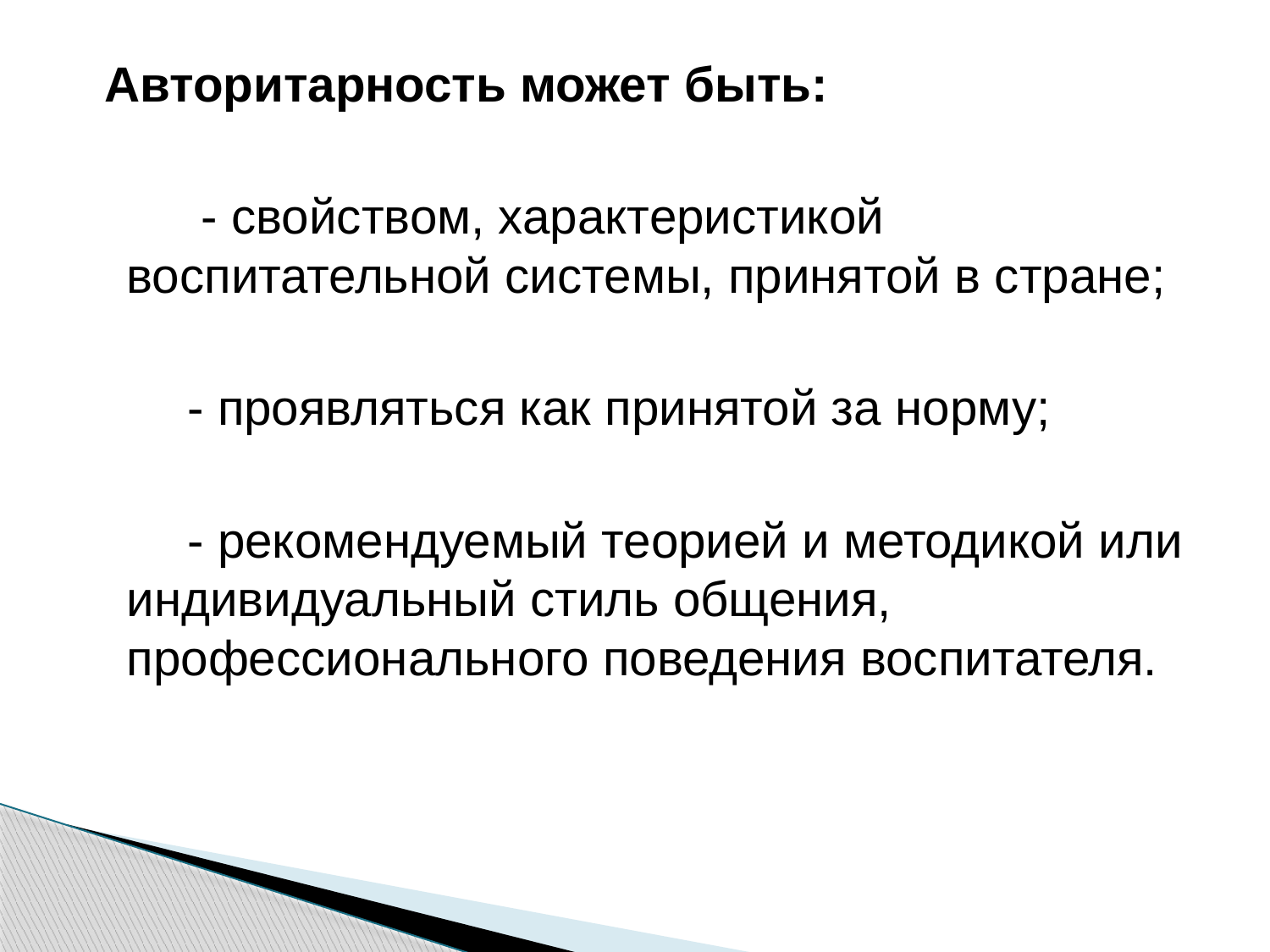

#
 Авторитарность может быть:

        - свойством, характеристикой воспитательной системы, принятой в стране;

       - проявляться как принятой за норму;

       - рекомендуемый теорией и методикой или индивидуальный стиль общения, профессионального поведения воспитателя.